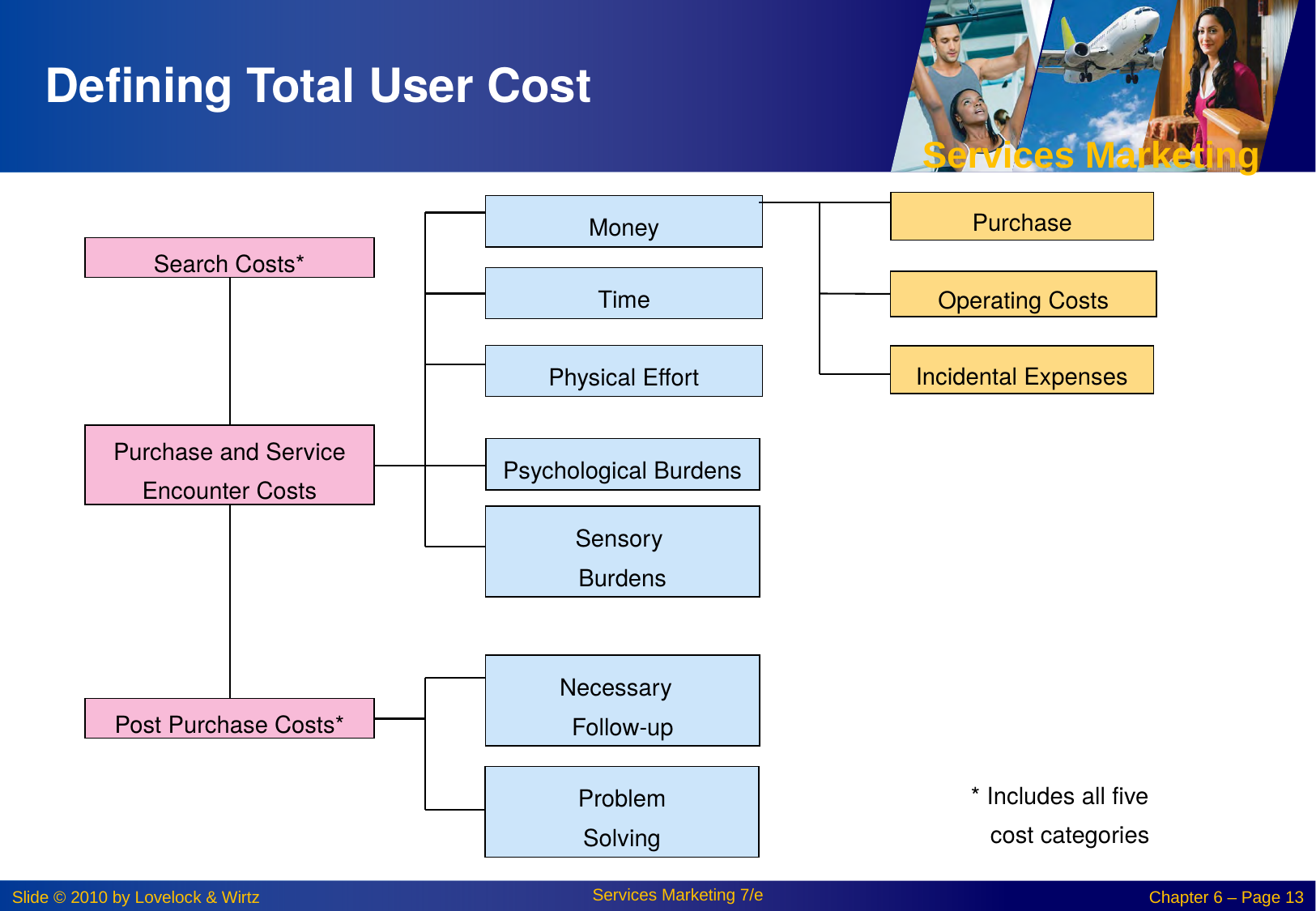

# Defining Total User Cost
Purchase
Money

Search Costs*
Time
Operating Costs
Physical Effort
Incidental Expenses
Purchase and Service Encounter Costs
Psychological Burdens

Sensory
Burdens
Necessary
Follow-up
Post Purchase Costs*
Problem
Solving
* Includes all five
  cost categories